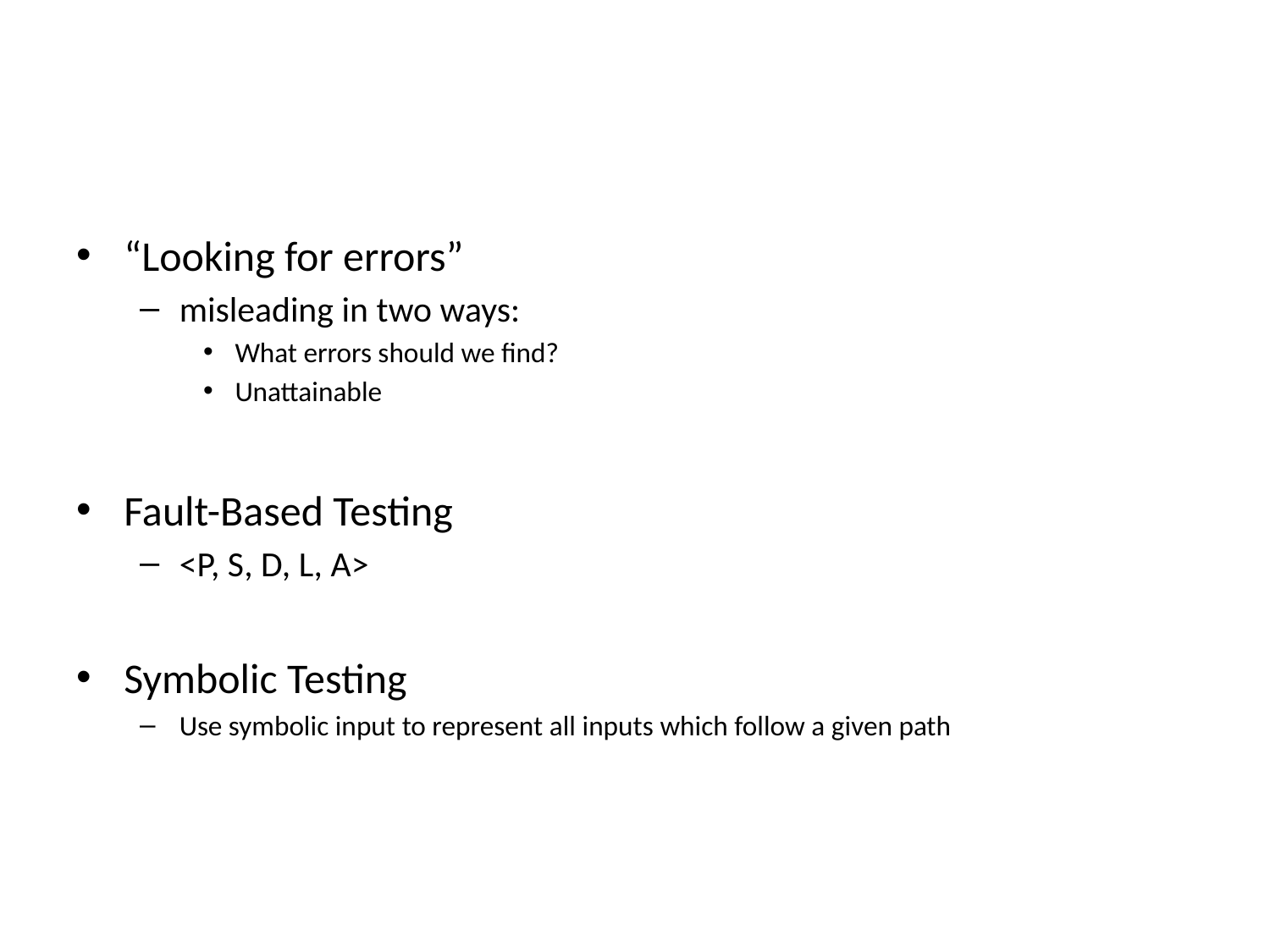

#
“Looking for errors”
misleading in two ways:
What errors should we find?
Unattainable

Fault-Based Testing
<P, S, D, L, A>

Symbolic Testing
Use symbolic input to represent all inputs which follow a given path